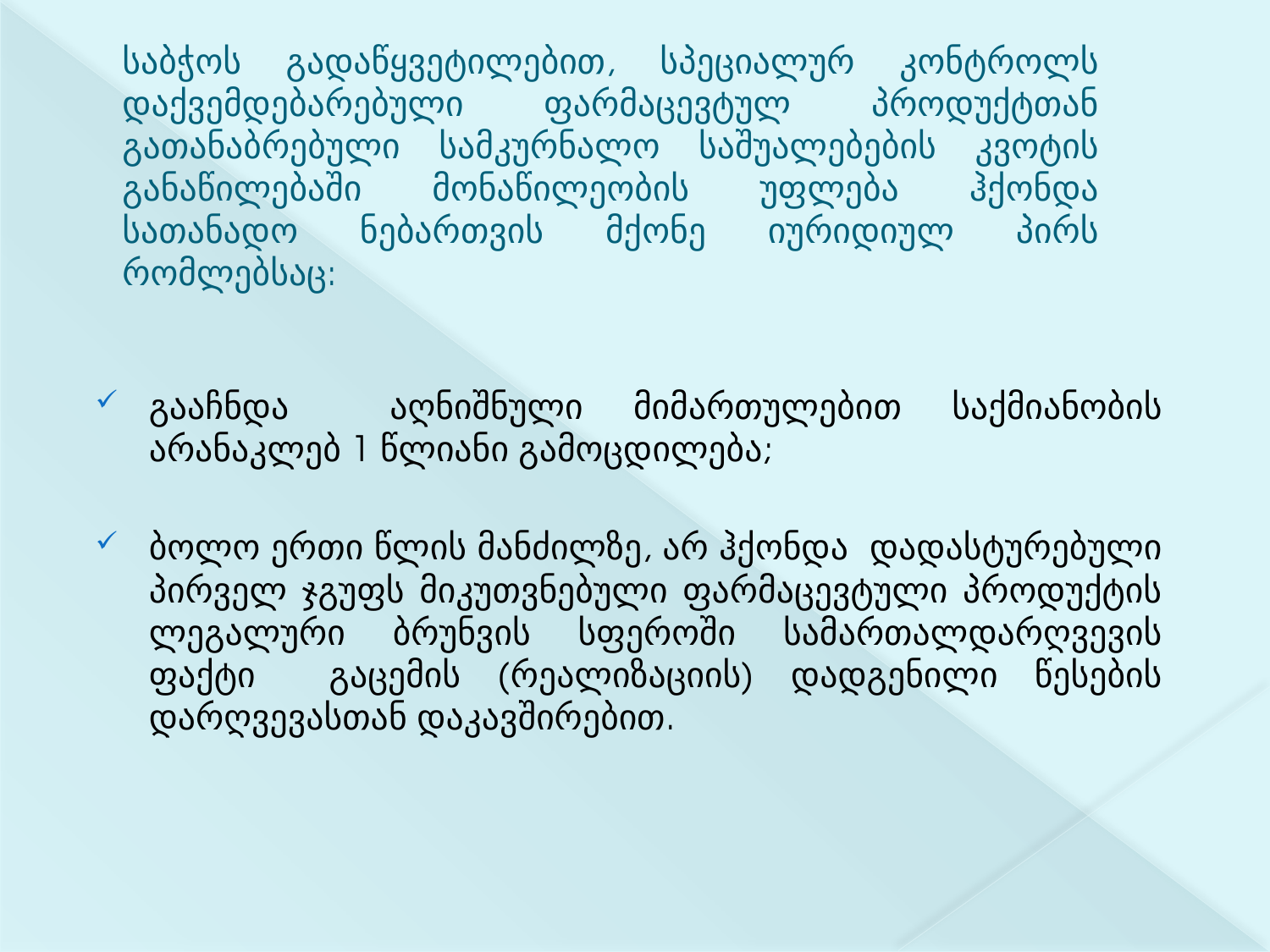

# საბჭოს გადაწყვეტილებით, სპეციალურ კონტროლს დაქვემდებარებული ფარმაცევტულ პროდუქტთან გათანაბრებული სამკურნალო საშუალებების კვოტის განაწილებაში მონაწილეობის უფლება ჰქონდა სათანადო ნებართვის მქონე იურიდიულ პირს რომლებსაც:

გააჩნდა  აღნიშნული მიმართულებით საქმიანობის არანაკლებ 1 წლიანი გამოცდილება;

ბოლო ერთი წლის მანძილზე, არ ჰქონდა  დადასტურებული პირველ ჯგუფს მიკუთვნებული ფარმაცევტული პროდუქტის ლეგალური ბრუნვის სფეროში სამართალდარღვევის ფაქტი  გაცემის (რეალიზაციის) დადგენილი წესების დარღვევასთან დაკავშირებით.